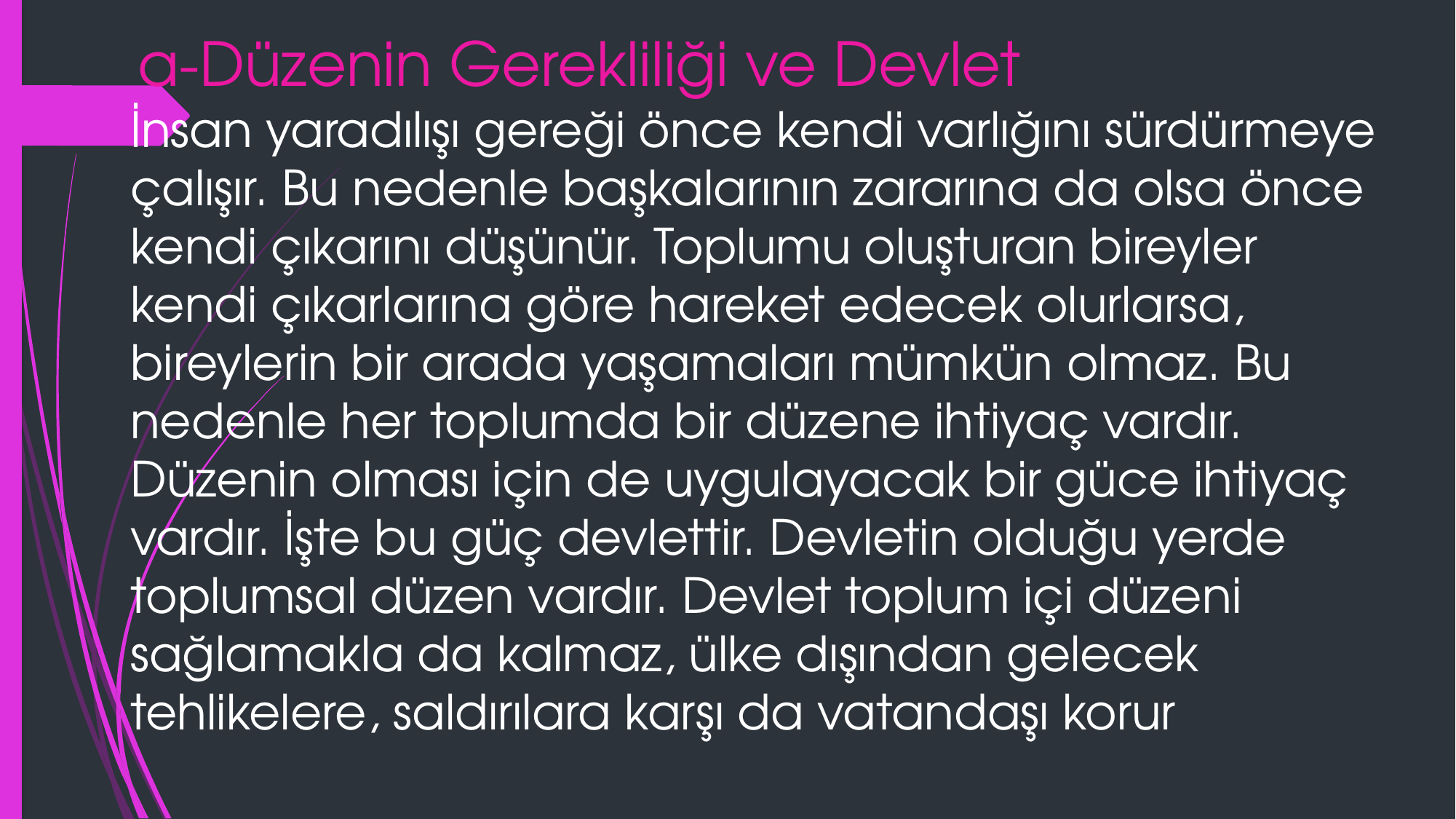

a-Düzenin Gerekliliği ve Devlet
İnsan yaradılışı gereği önce kendi varlığını sürdürmeye çalışır. Bu nedenle başkalarının zararına da olsa önce kendi çıkarını düşünür. Toplumu oluşturan bireyler kendi çıkarlarına göre hareket edecek olurlarsa, bireylerin bir arada yaşamaları mümkün olmaz. Bu nedenle her toplumda bir düzene ihtiyaç vardır. Düzenin olması için de uygulayacak bir güce ihtiyaç vardır. İşte bu güç devlettir. Devletin olduğu yerde toplumsal düzen vardır. Devlet toplum içi düzeni sağlamakla da kalmaz, ülke dışından gelecek tehlikelere, saldırılara karşı da vatandaşı korur